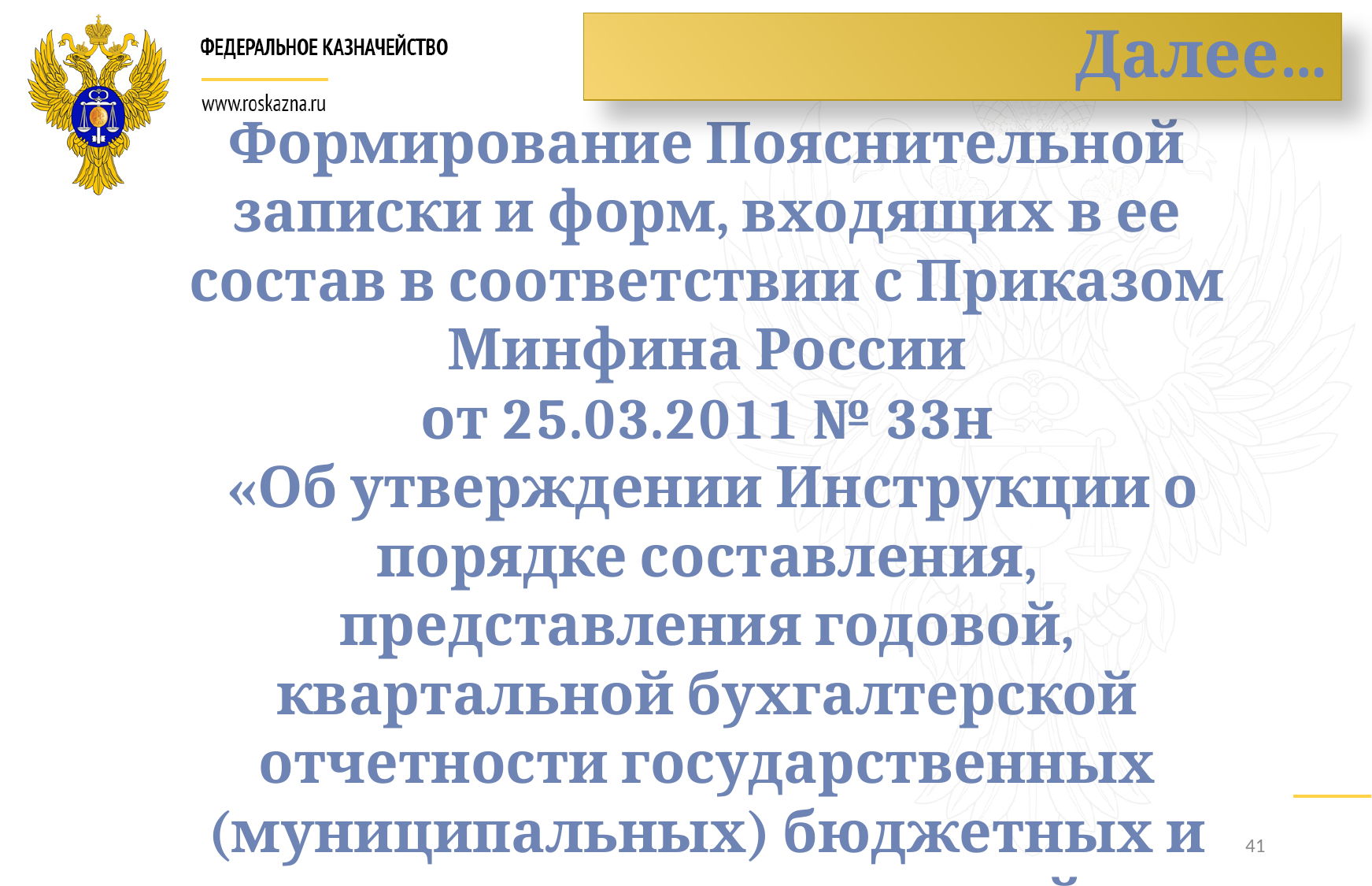

# Далее…
Формирование Пояснительной записки и форм, входящих в ее состав в соответствии с Приказом Минфина России
от 25.03.2011 № 33н
 «Об утверждении Инструкции о порядке составления, представления годовой, квартальной бухгалтерской отчетности государственных (муниципальных) бюджетных и автономных учреждений»
41